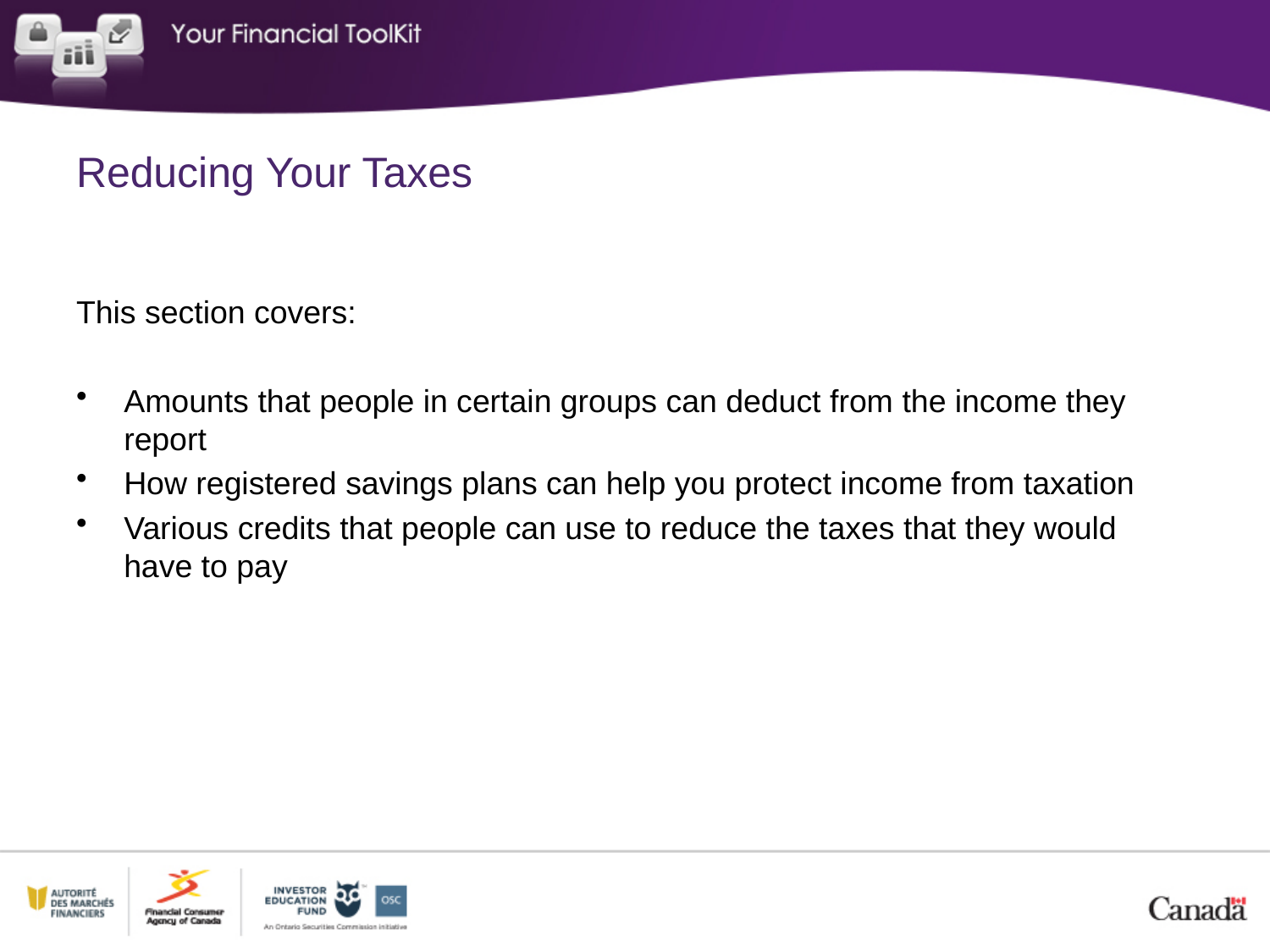

# Reducing Your Taxes
This section covers:

Amounts that people in certain groups can deduct from the income they report
How registered savings plans can help you protect income from taxation
Various credits that people can use to reduce the taxes that they would have to pay